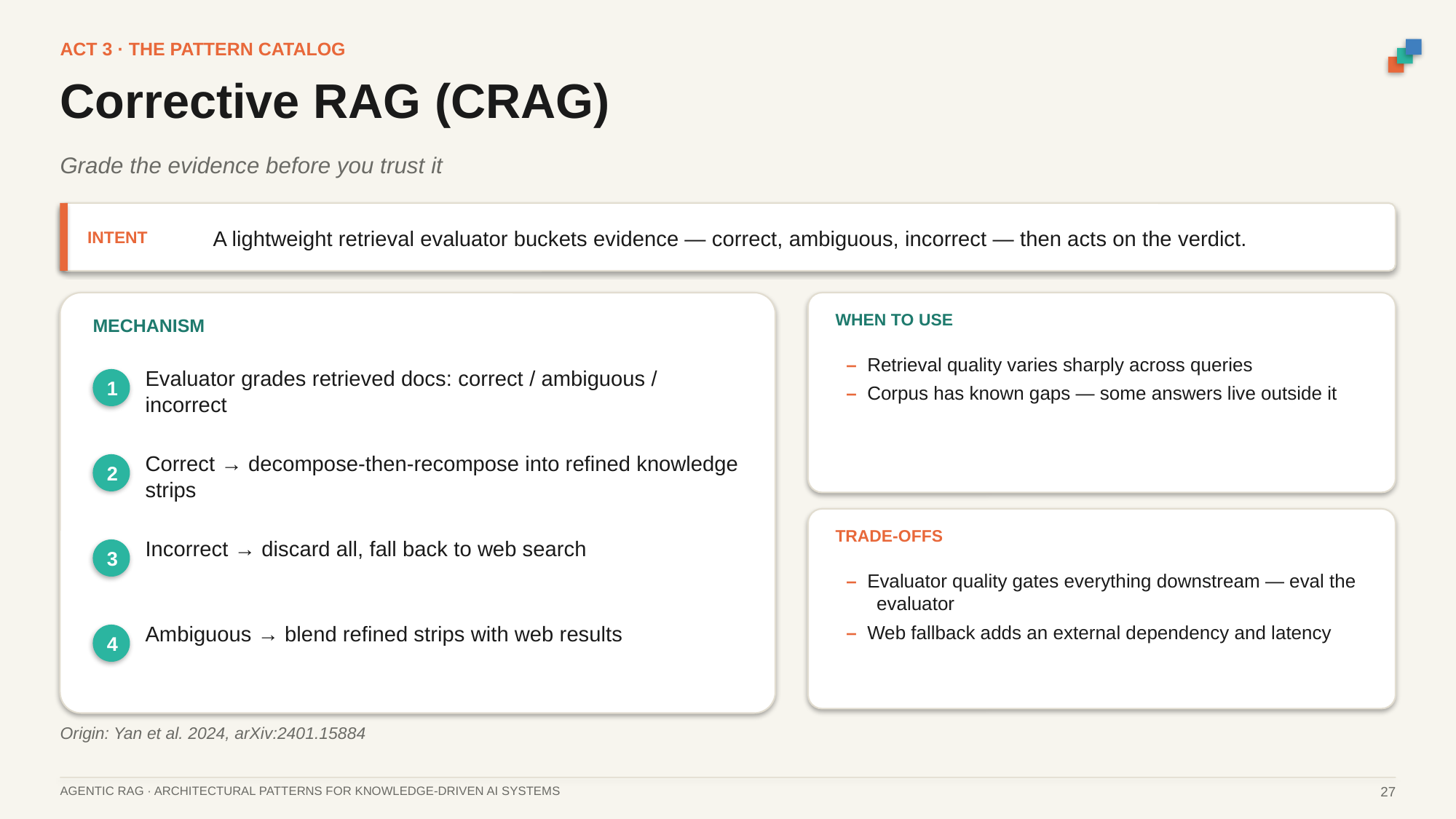

ACT 3 · THE PATTERN CATALOG

Corrective RAG (CRAG)
Grade the evidence before you trust it

A lightweight retrieval evaluator buckets evidence — correct, ambiguous, incorrect — then acts on the verdict.
INTENT

WHEN TO USE
MECHANISM
–  Retrieval quality varies sharply across queries
–  Corpus has known gaps — some answers live outside it
Evaluator grades retrieved docs: correct / ambiguous / incorrect
1
Correct → decompose-then-recompose into refined knowledge strips
2

TRADE-OFFS
Incorrect → discard all, fall back to web search
3
–  Evaluator quality gates everything downstream — eval the evaluator
–  Web fallback adds an external dependency and latency
Ambiguous → blend refined strips with web results
4
Origin: Yan et al. 2024, arXiv:2401.15884

AGENTIC RAG · ARCHITECTURAL PATTERNS FOR KNOWLEDGE-DRIVEN AI SYSTEMS
27